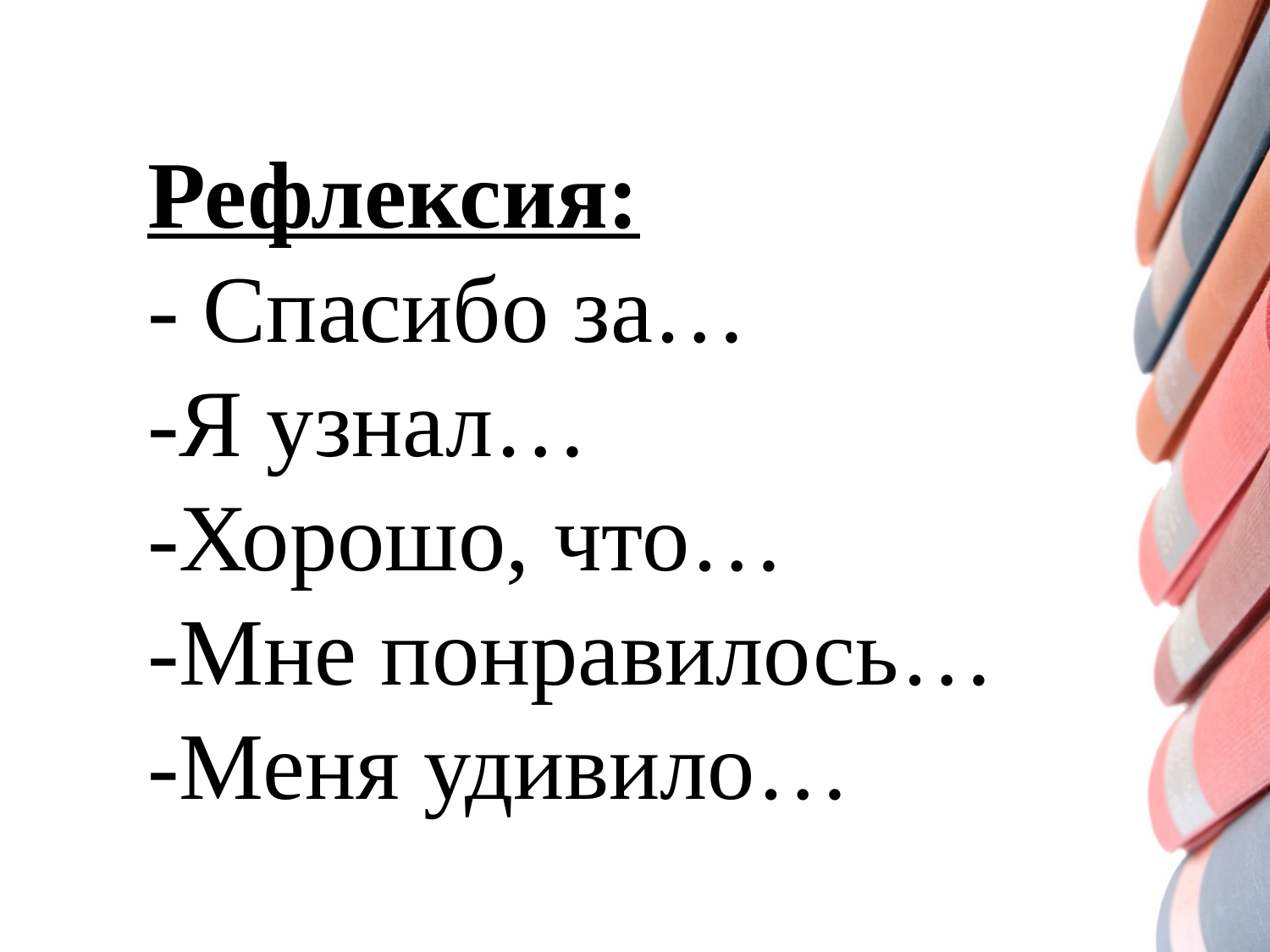

Рефлексия:
- Спасибо за…
-Я узнал…
-Хорошо, что…
-Мне понравилось…
-Меня удивило…